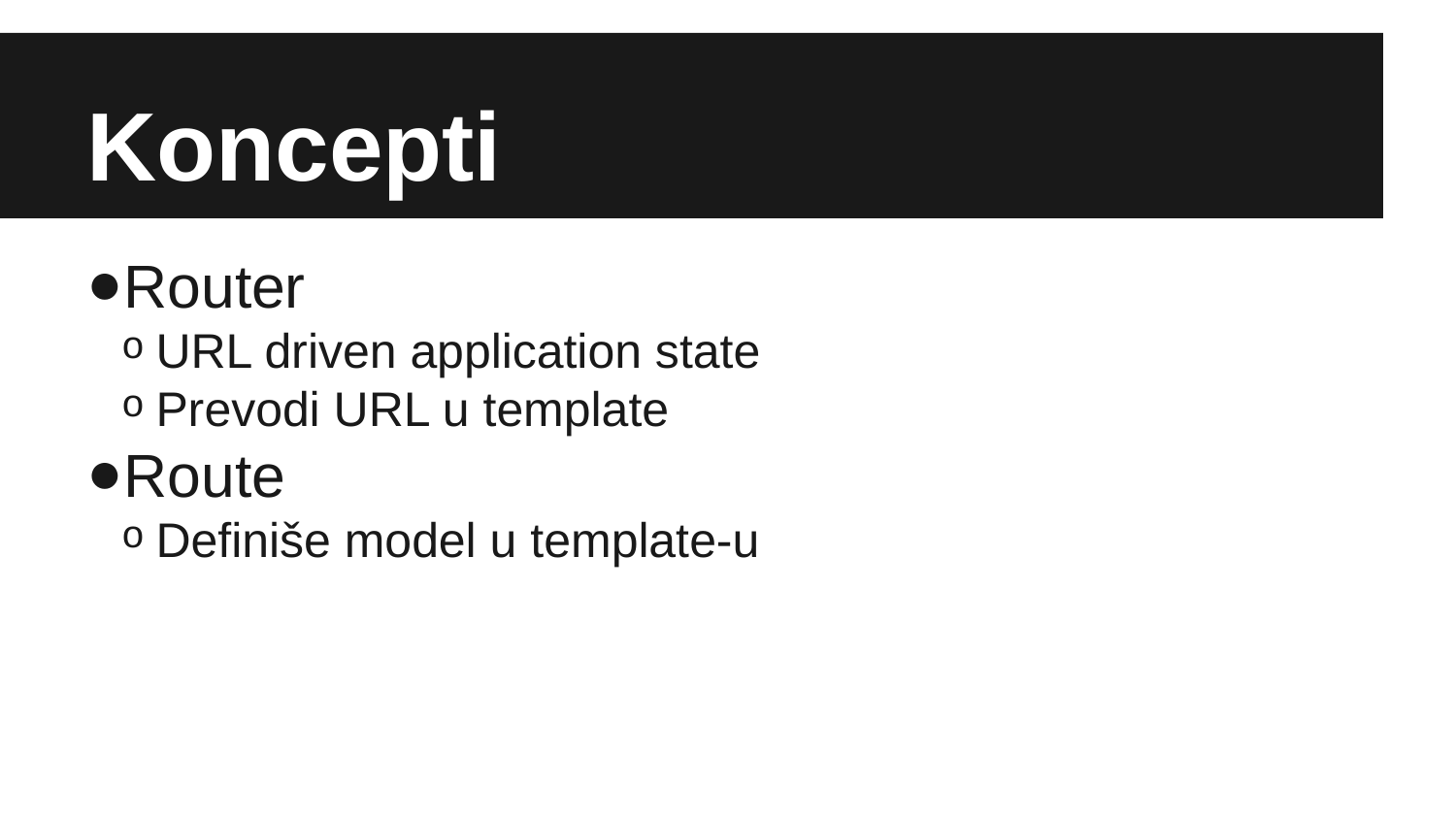

Koncepti
Router
URL driven application state
Prevodi URL u template
Route
Definiše model u template-u